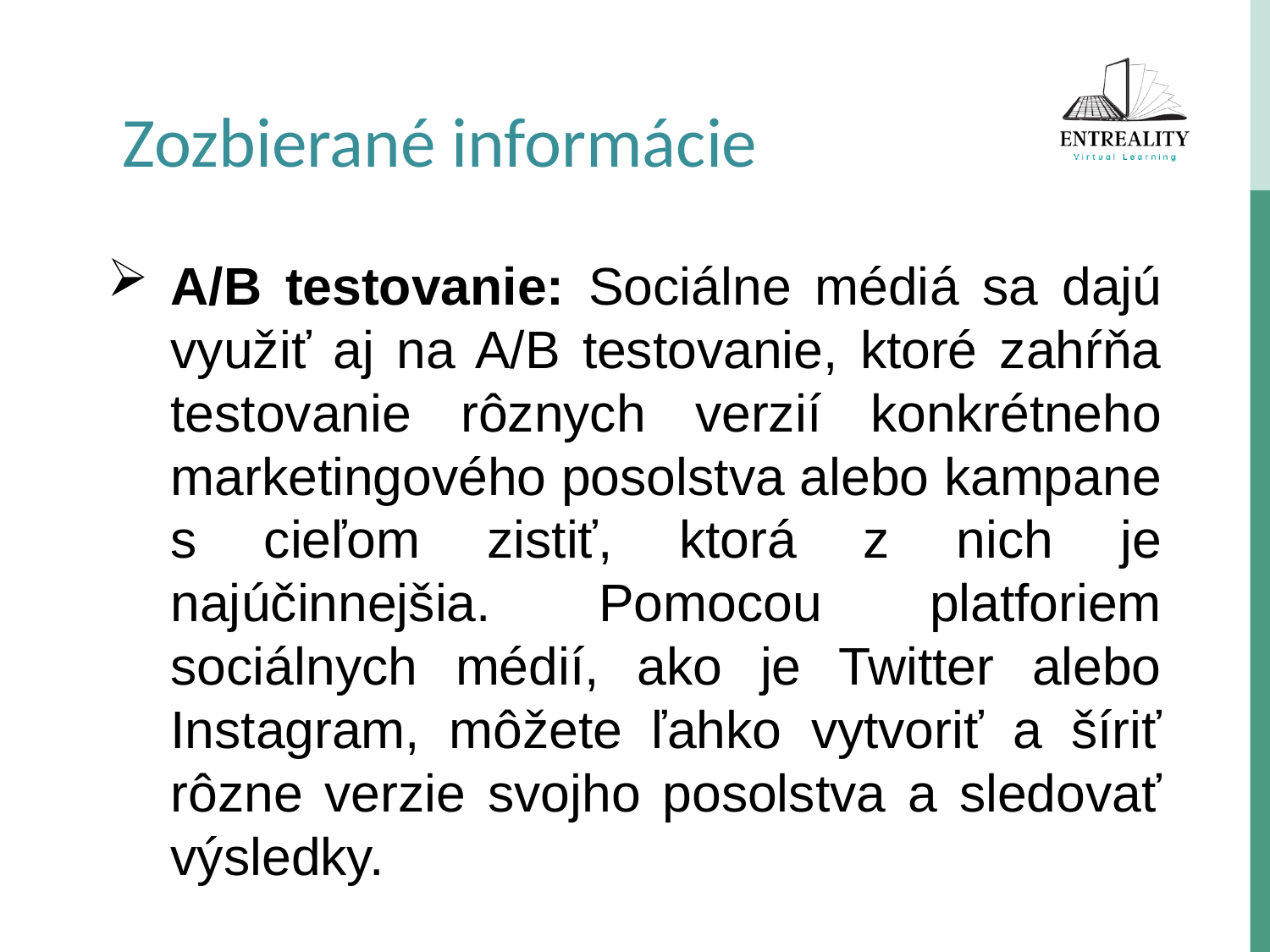

Zozbierané informácie
A/B testovanie: Sociálne médiá sa dajú využiť aj na A/B testovanie, ktoré zahŕňa testovanie rôznych verzií konkrétneho marketingového posolstva alebo kampane s cieľom zistiť, ktorá z nich je najúčinnejšia. Pomocou platforiem sociálnych médií, ako je Twitter alebo Instagram, môžete ľahko vytvoriť a šíriť rôzne verzie svojho posolstva a sledovať výsledky.